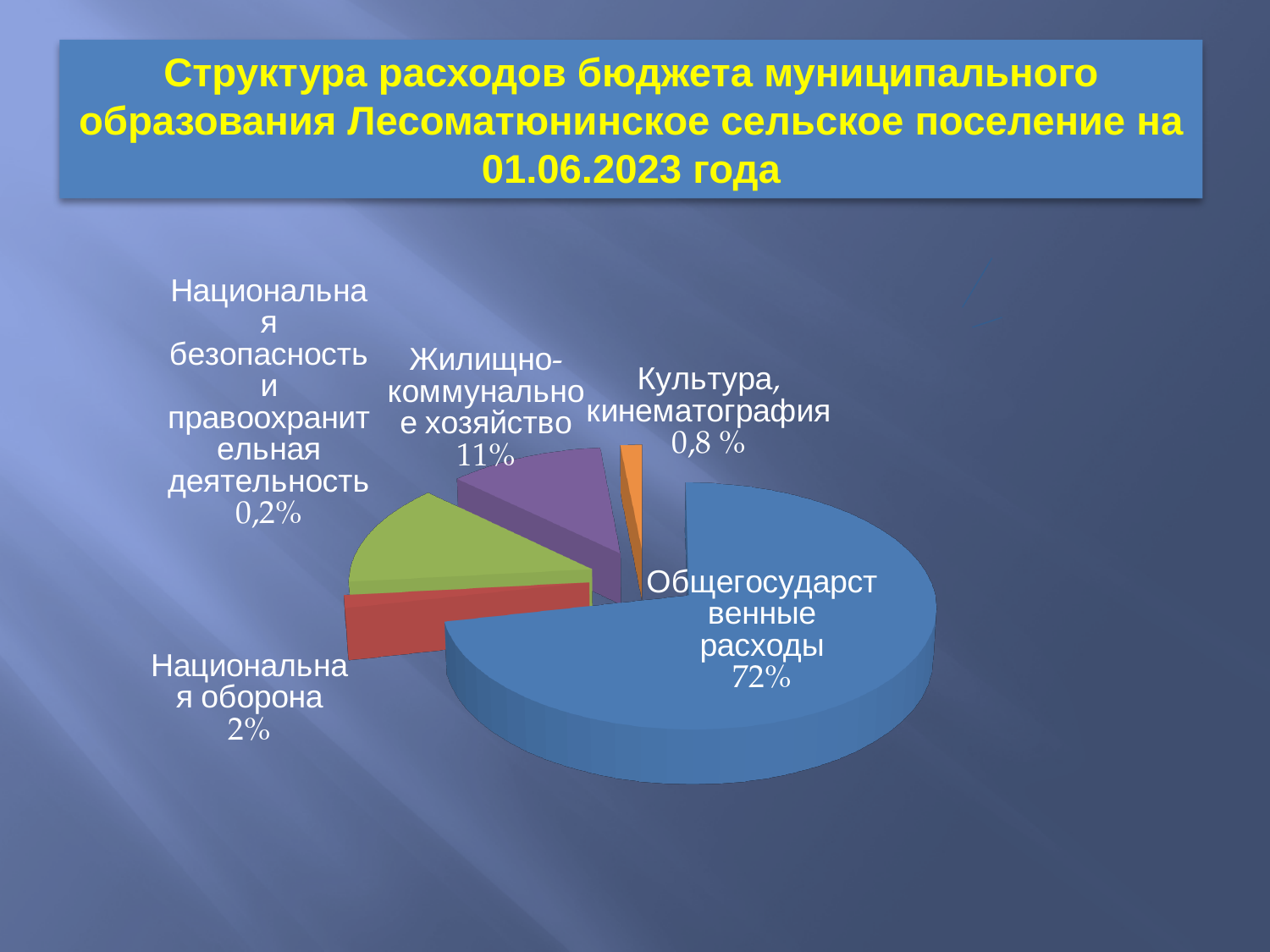

# Структура расходов бюджета муниципального образования Лесоматюнинское сельское поселение на 01.06.2023 года

[unsupported chart]